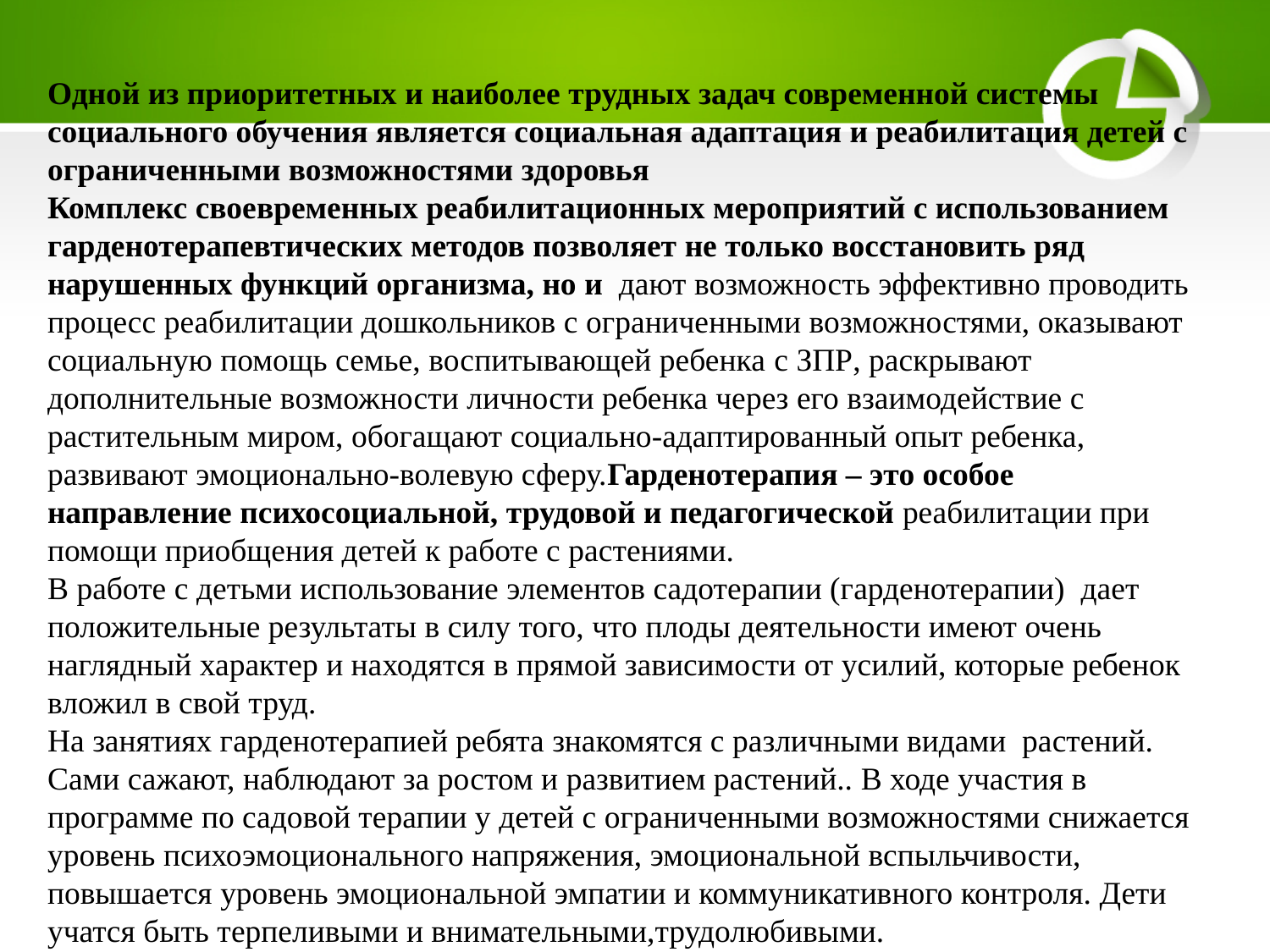

Одной из приоритетных и наиболее трудных задач современной системы социального обучения является социальная адаптация и реабилитация детей с ограниченными возможностями здоровьяКомплекс своевременных реабилитационных мероприятий с использованием гарденотерапевтических методов позволяет не только восстановить ряд нарушенных функций организма, но и  дают возможность эффективно проводить процесс реабилитации дошкольников с ограниченными возможностями, оказывают социальную помощь семье, воспитывающей ребенка с ЗПР, раскрывают дополнительные возможности личности ребенка через его взаимодействие с растительным миром, обогащают социально-адаптированный опыт ребенка, развивают эмоционально-волевую сферу.Гарденотерапия – это особое направление психосоциальной, трудовой и педагогической реабилитации при помощи приобщения детей к работе с растениями.В работе с детьми использование элементов садотерапии (гарденотерапии)  дает положительные результаты в силу того, что плоды деятельности имеют очень наглядный характер и находятся в прямой зависимости от усилий, которые ребенок вложил в свой труд.На занятиях гарденотерапией ребята знакомятся с различными видами  растений. Сами сажают, наблюдают за ростом и развитием растений.. В ходе участия в программе по садовой терапии у детей с ограниченными возможностями снижается уровень психоэмоционального напряжения, эмоциональной вспыльчивости, повышается уровень эмоциональной эмпатии и коммуникативного контроля. Дети учатся быть терпеливыми и внимательными,трудолюбивыми.